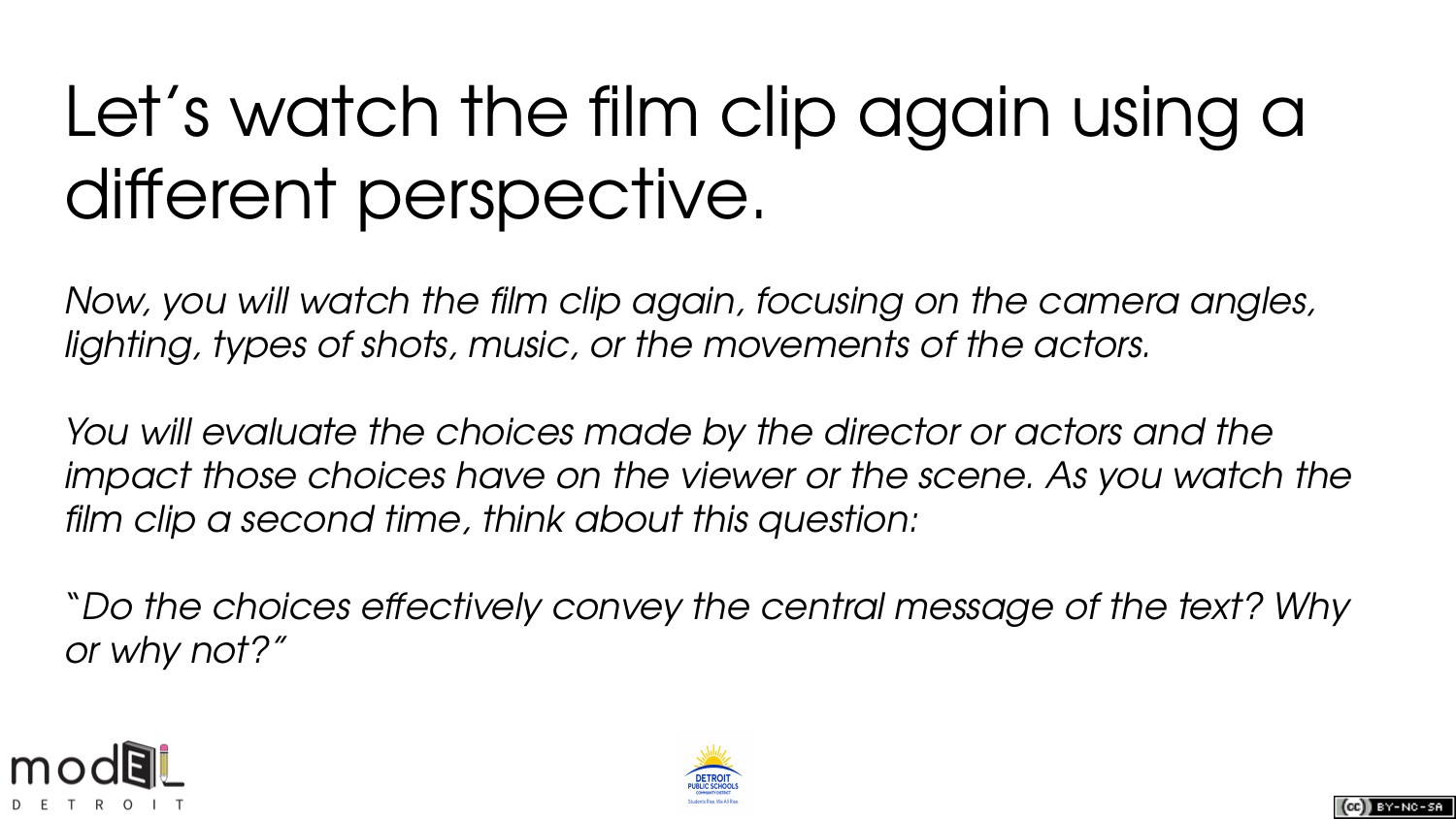

# Let’s watch the film clip again using a different perspective.
Now, you will watch the film clip again, focusing on the camera angles, lighting, types of shots, music, or the movements of the actors.

You will evaluate the choices made by the director or actors and the impact those choices have on the viewer or the scene. As you watch the film clip a second time, think about this question:

“Do the choices effectively convey the central message of the text? Why or why not?”